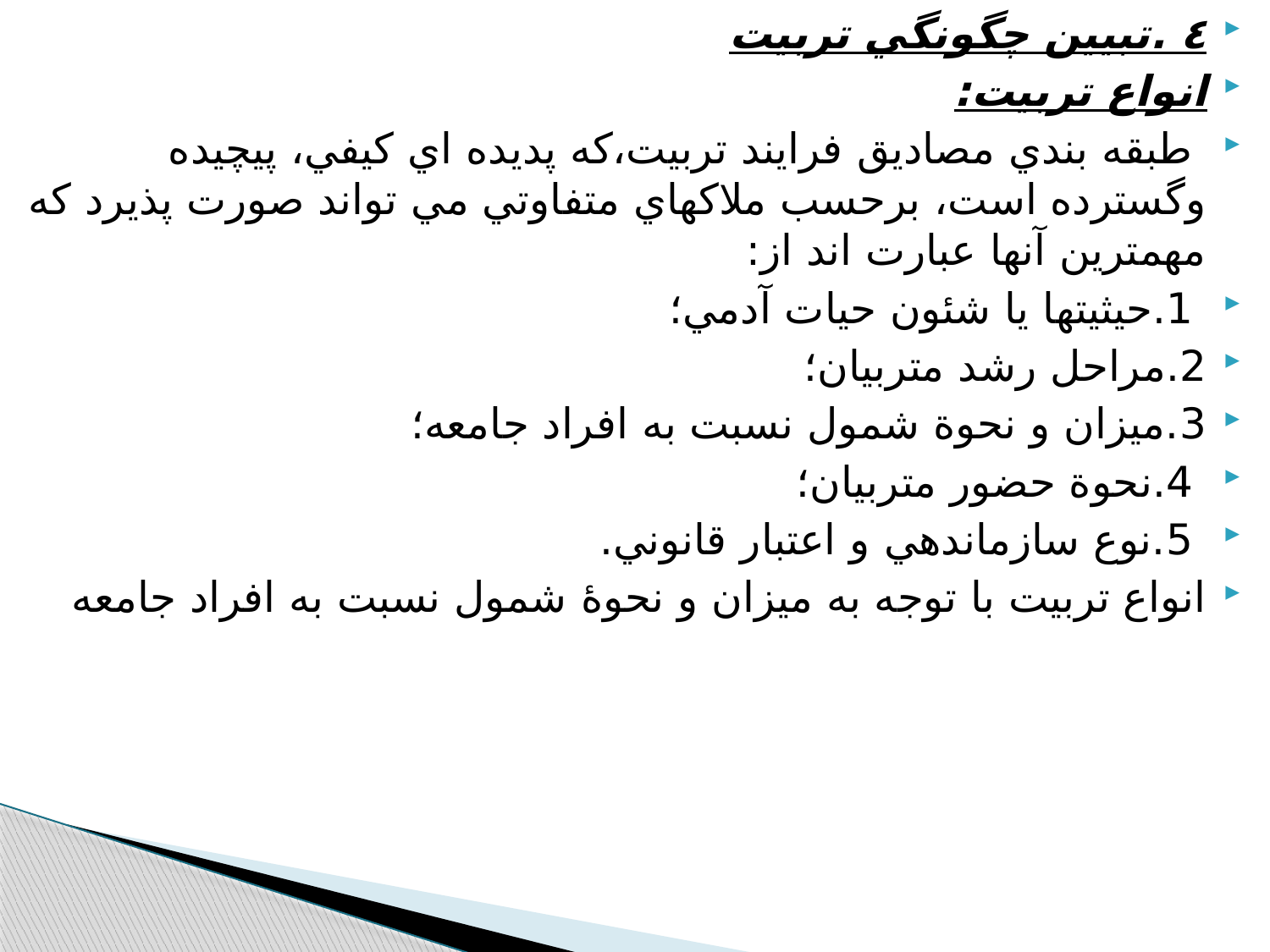

٤ .تبيين چگونگي تربيت
انواع تربيت:
 طبقه بندي مصاديق فرايند تربيت،كه پديده اي كيفي، پيچيده وگسترده است، برحسب ملاكهاي متفاوتي مي تواند صورت پذيرد كه مهمترين آنها عبارت اند از:
 1.حيثيتها يا شئون حيات آدمي؛
2.مراحل رشد متربيان؛
3.ميزان و نحوة شمول نسبت به افراد جامعه؛
 4.نحوة حضور متربيان؛
 5.نوع سازماندهي و اعتبار قانوني.
انواع تربیت با توجه به میزان و نحوۀ شمول نسبت به افراد جامعه